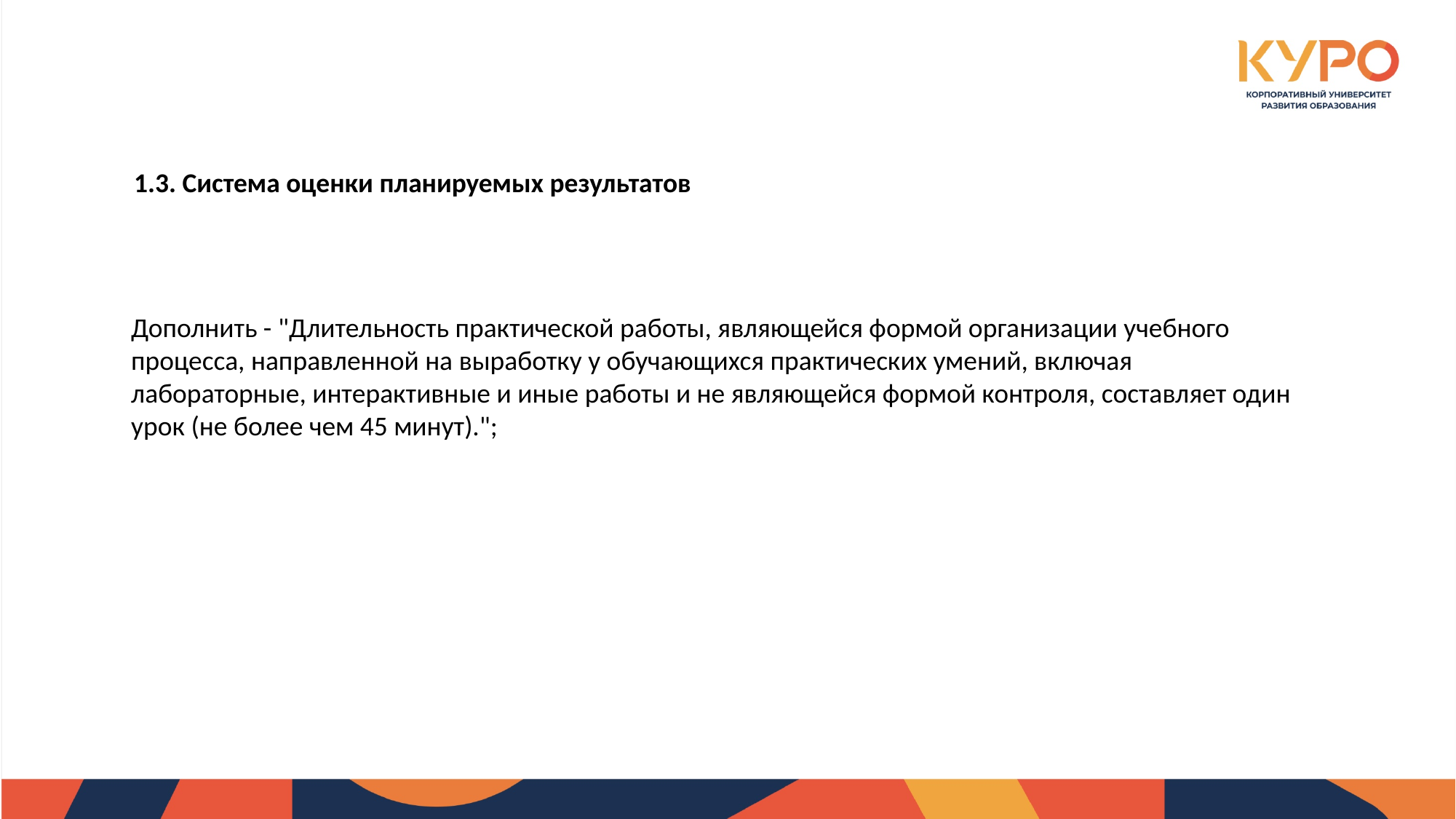

1.3. Система оценки планируемых результатов
Дополнить - "Длительность практической работы, являющейся формой организации учебного процесса, направленной на выработку у обучающихся практических умений, включая лабораторные, интерактивные и иные работы и не являющейся формой контроля, составляет один урок (не более чем 45 минут).";